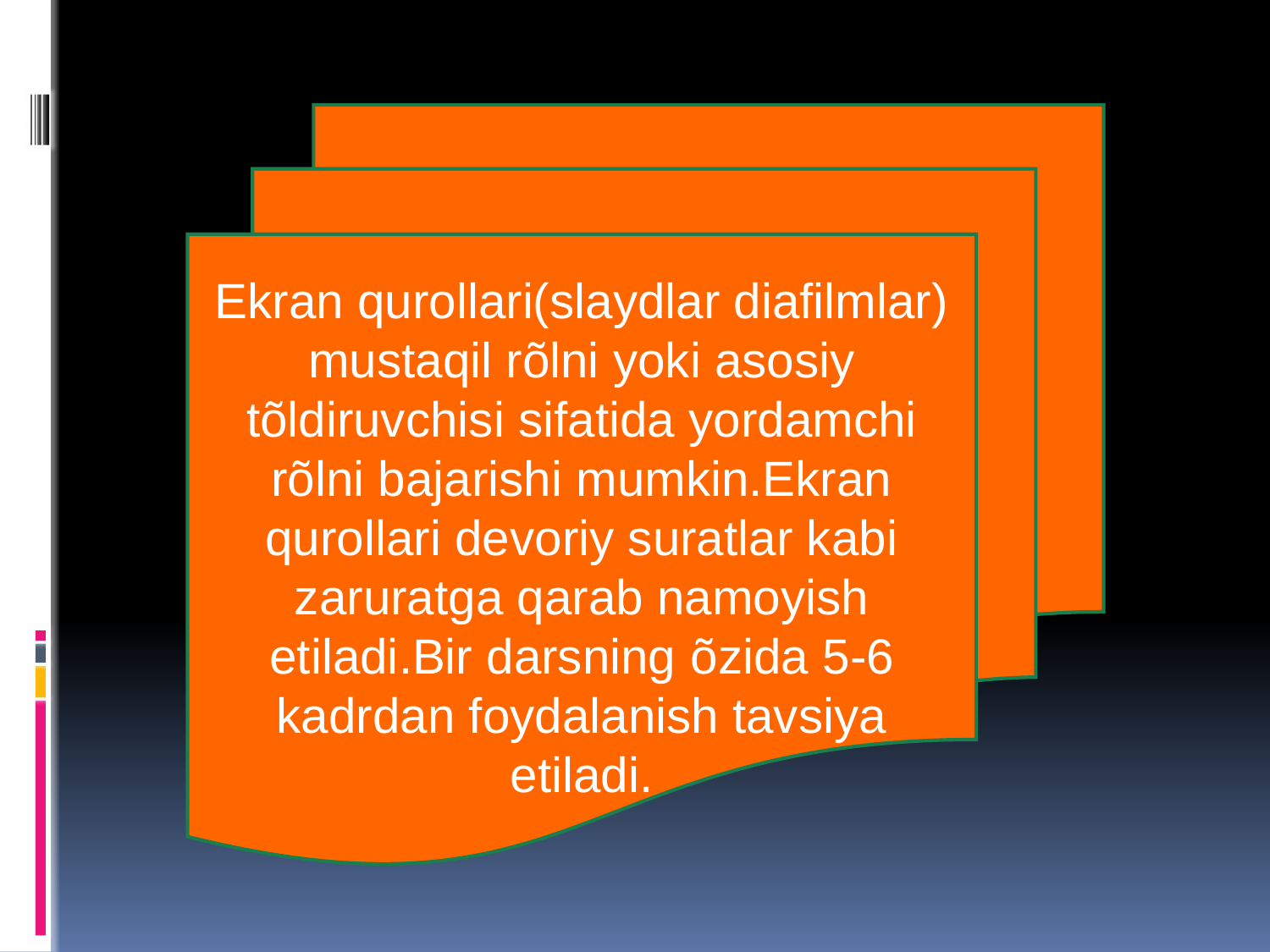

Ekran qurollari(slaydlar diafilmlar) mustaqil rõlni yoki asosiy tõldiruvchisi sifatida yordamchi rõlni bajarishi mumkin.Ekran qurollari devoriy suratlar kabi zaruratga qarab namoyish etiladi.Bir darsning õzida 5-6 kadrdan foydalanish tavsiya etiladi.